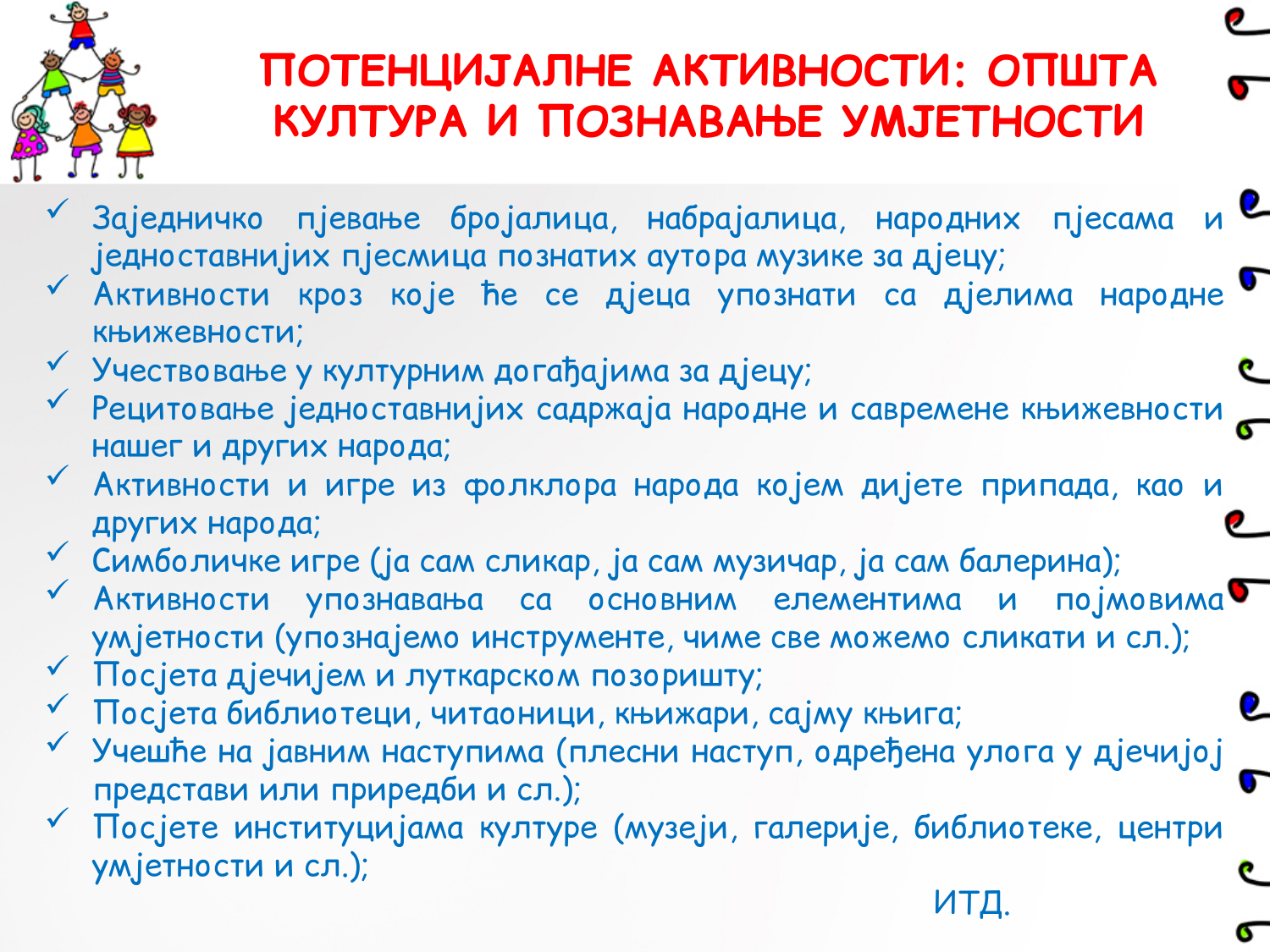

# ПОТЕНЦИЈАЛНЕ АКТИВНОСТИ: ОПШТА КУЛТУРА И ПОЗНАВАЊЕ УМЈЕТНОСТИ
Заједничко пјевање бројалица, набрајалица, народних пјесама и једноставнијих пјесмица познатих аутора музике за дјецу;
Активности кроз које ће се дјеца упознати са дјелима народне књижевности;
Учествовање у културним догађајима за дјецу;
Рецитовање једноставнијих садржаја народне и савремене књижевности нашег и других народа;
Активности и игре из фолклора народа којем дијете припада, као и других народа;
Симболичке игре (ја сам сликар, ја сам музичар, ја сам балерина);
Активности упознавања са основним елементима и појмовима умјетности (упознајемо инструменте, чиме све можемо сликати и сл.);
Посјета дјечијем и луткарском позоришту;
Посјета библиотеци, читаоници, књижари, сајму књига;
Учешће на јавним наступима (плесни наступ, одређена улога у дјечијој представи или приредби и сл.);
Посјете институцијама културе (музеји, галерије, библиотеке, центри умјетности и сл.);
   							ИТД.